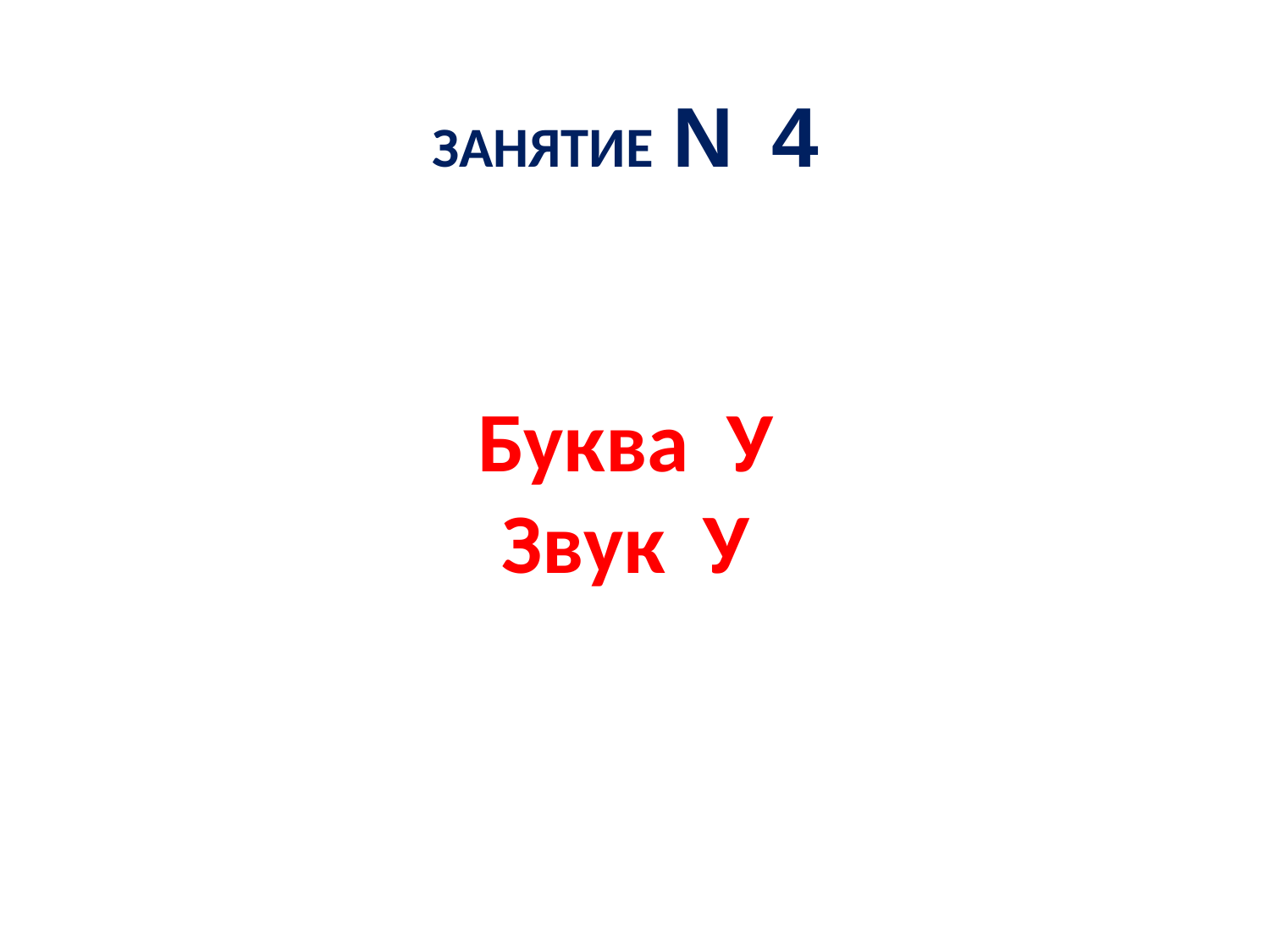

ЗАНЯТИЕ N  4

Буква  У
Звук  У